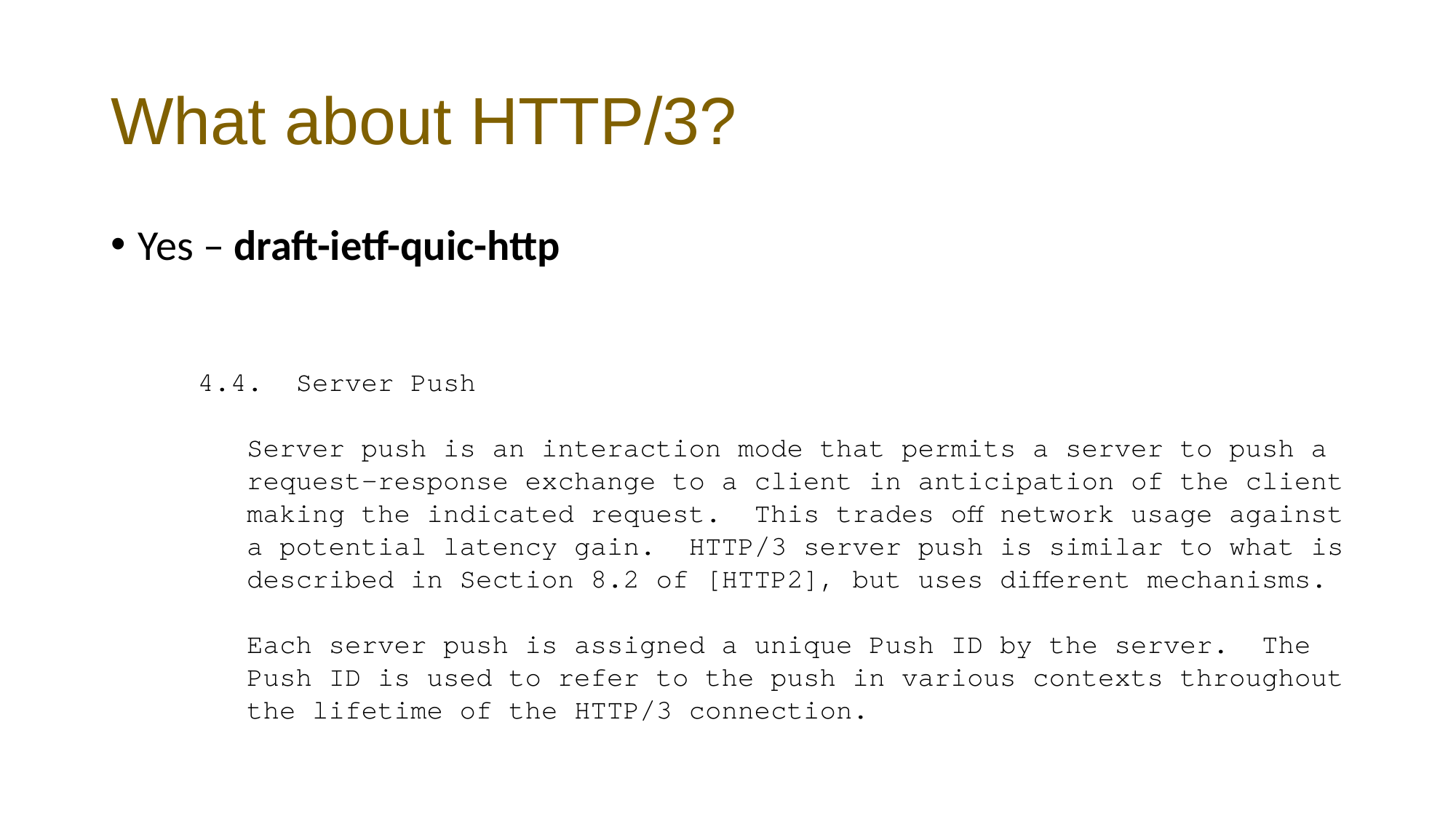

# What about HTTP/3?
Yes – draft-ietf-quic-http
4.4.  Server Push

   Server push is an interaction mode that permits a server to push a
   request-response exchange to a client in anticipation of the client
   making the indicated request.  This trades off network usage against
   a potential latency gain.  HTTP/3 server push is similar to what is
   described in Section 8.2 of [HTTP2], but uses different mechanisms.

   Each server push is assigned a unique Push ID by the server.  The
   Push ID is used to refer to the push in various contexts throughout
   the lifetime of the HTTP/3 connection.